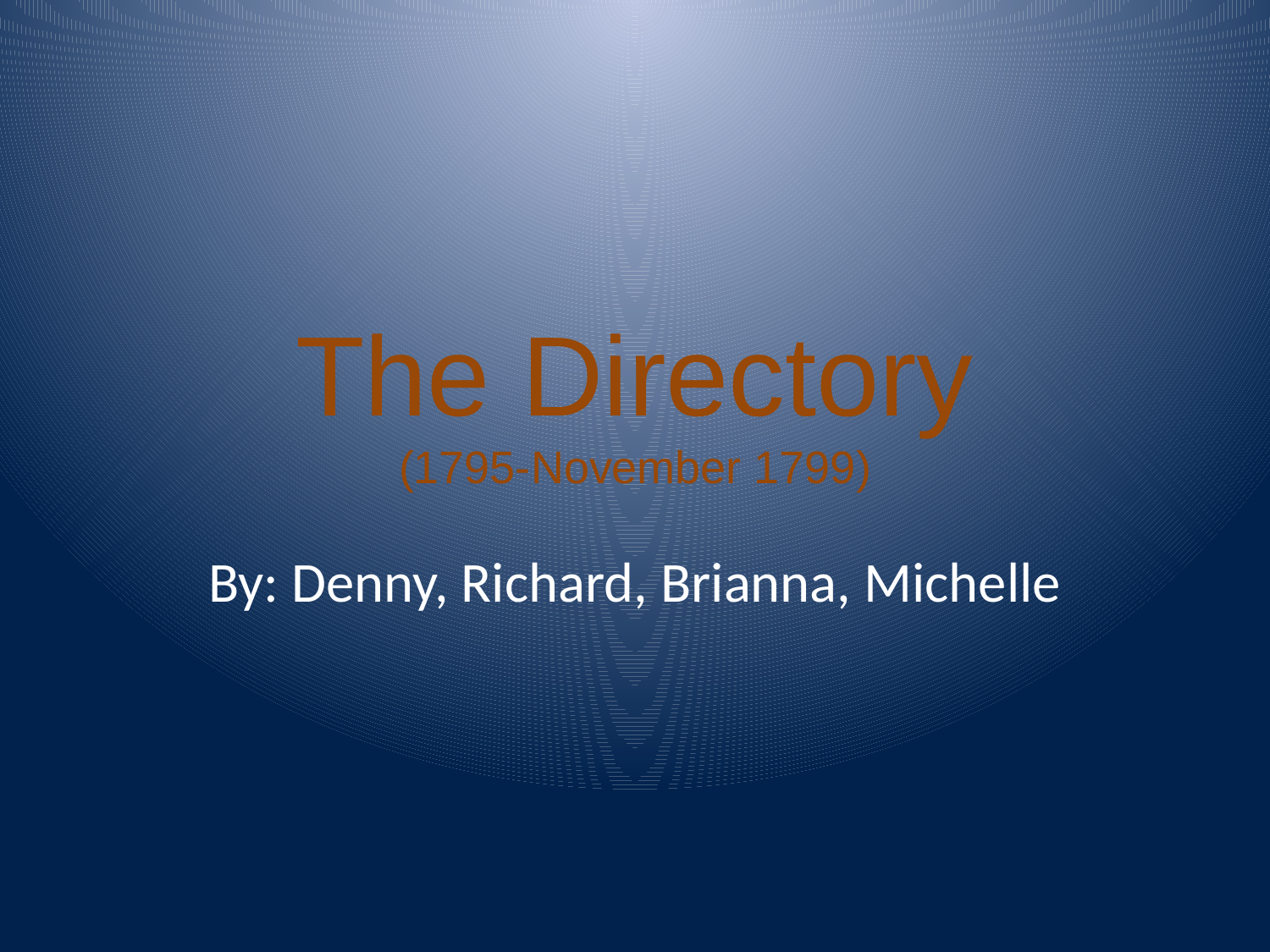

# The Directory (1795-November 1799)
By: Denny, Richard, Brianna, Michelle